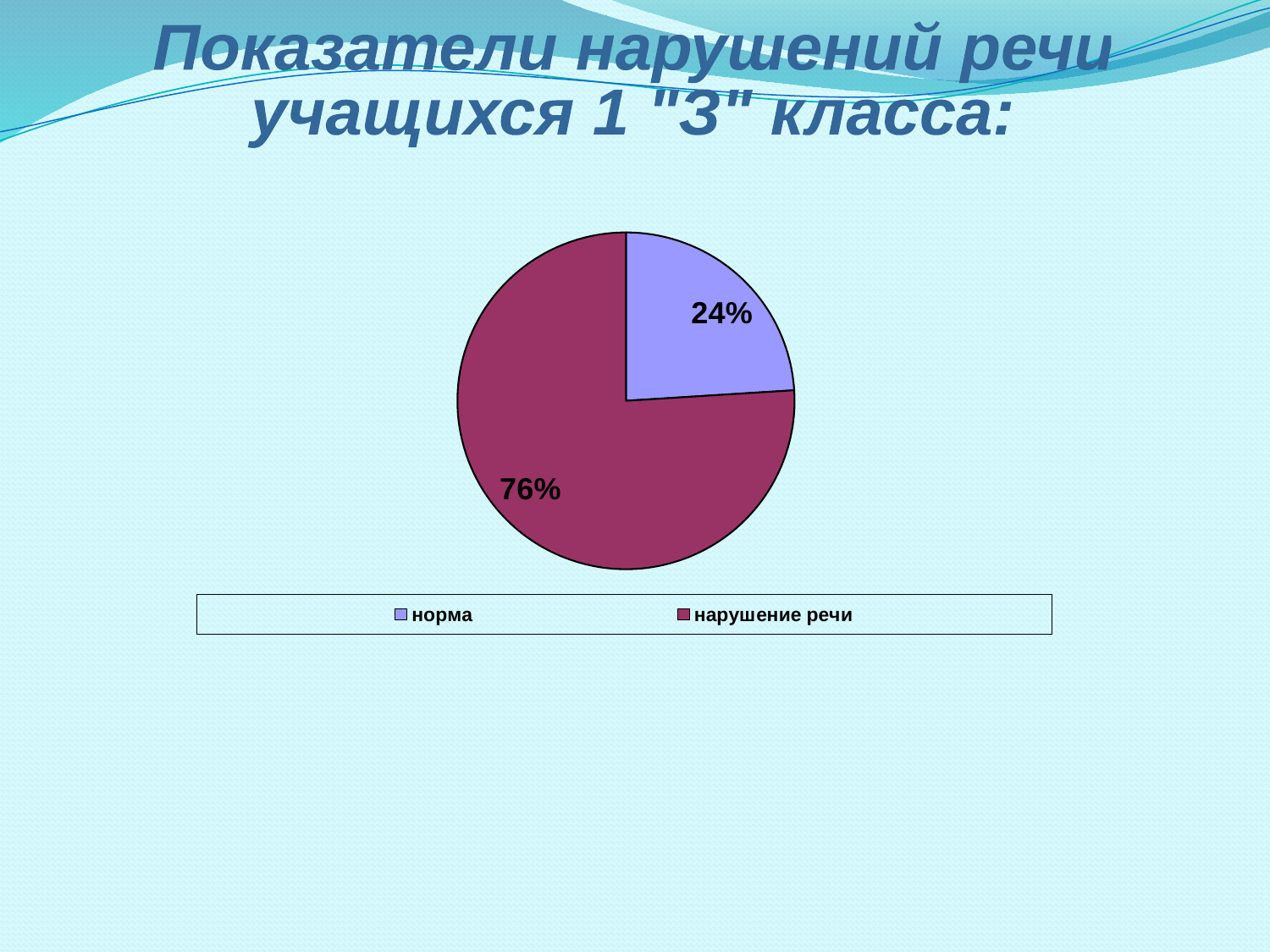

Показатели нарушений речи
учащихся 1 "З" класса:

### Chart

| Category |  |
|---|---|
| норма | 0.24 |
| нарушение речи | 0.76 |